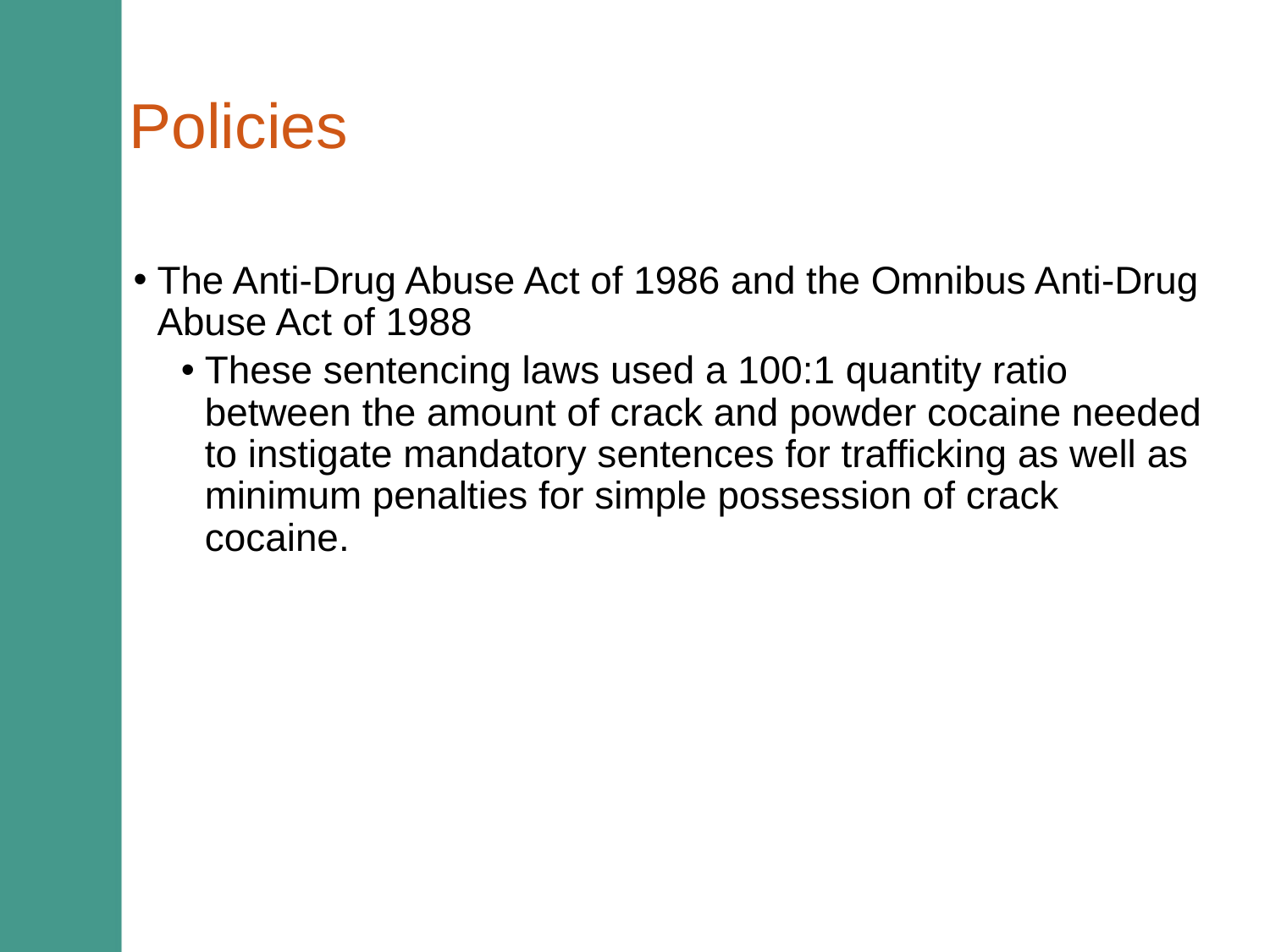

# Policies
The Anti-Drug Abuse Act of 1986 and the Omnibus Anti-Drug Abuse Act of 1988
These sentencing laws used a 100:1 quantity ratio between the amount of crack and powder cocaine needed to instigate mandatory sentences for trafficking as well as minimum penalties for simple possession of crack cocaine.